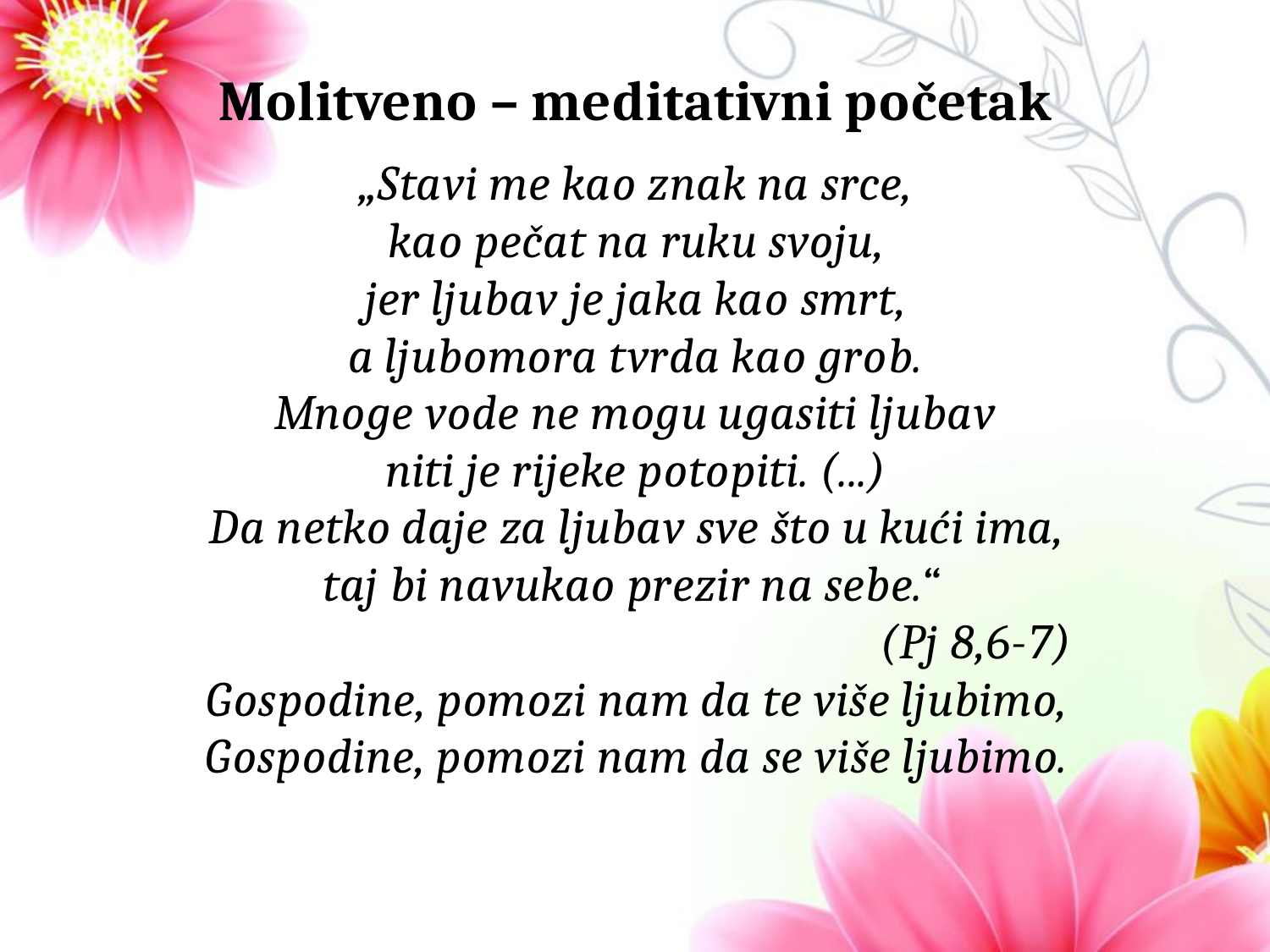

# Molitveno – meditativni početak
„Stavi me kao znak na srce,
kao pečat na ruku svoju,
jer ljubav je jaka kao smrt,
a ljubomora tvrda kao grob.
Mnoge vode ne mogu ugasiti ljubav
niti je rijeke potopiti. (...)
Da netko daje za ljubav sve što u kući ima,
taj bi navukao prezir na sebe.“
                                                               (Pj 8,6-7)
Gospodine, pomozi nam da te više ljubimo,
Gospodine, pomozi nam da se više ljubimo.